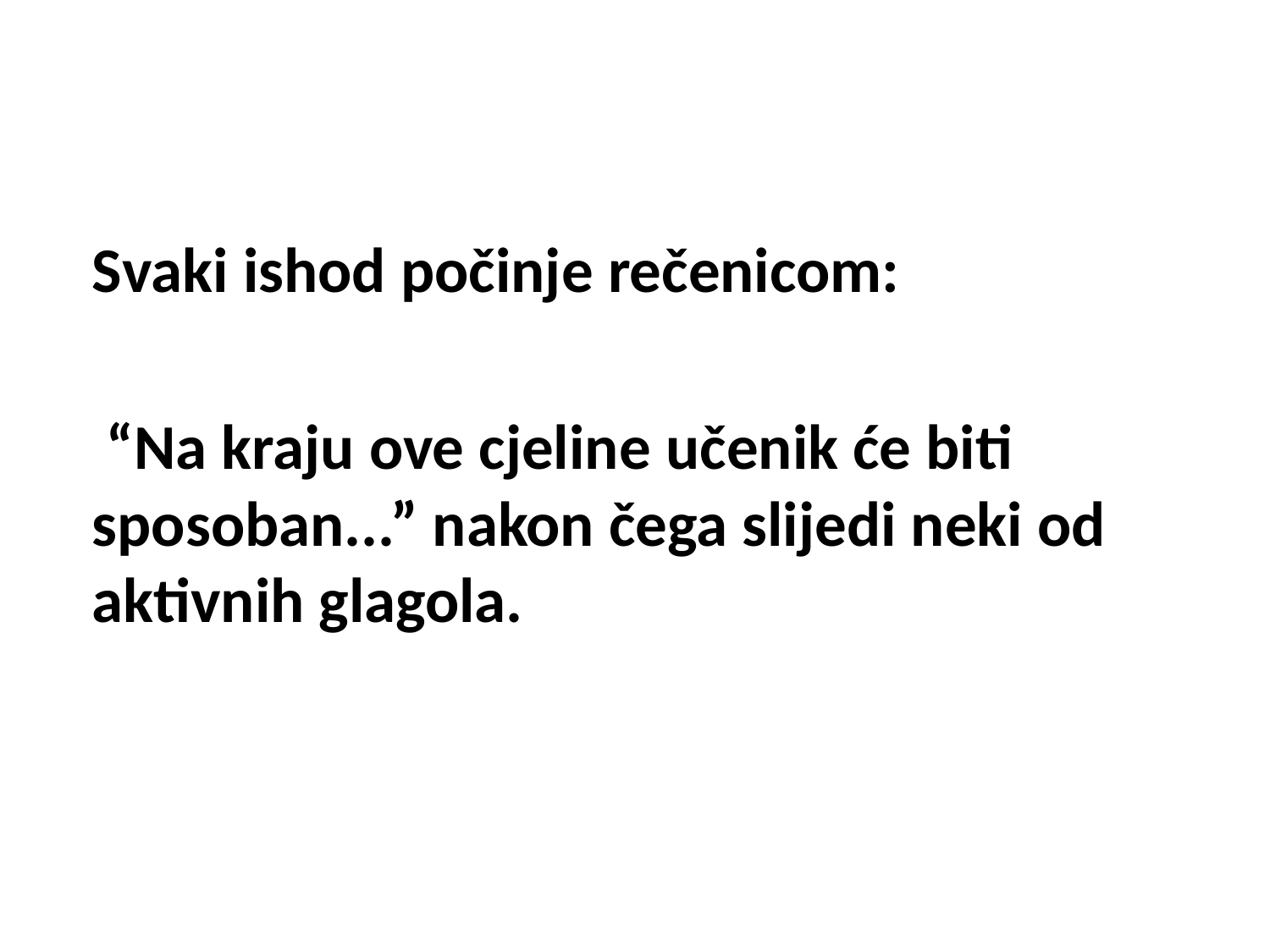

Svaki ishod počinje rečenicom:

 “Na kraju ove cjeline učenik će biti sposoban...” nakon čega slijedi neki od aktivnih glagola.